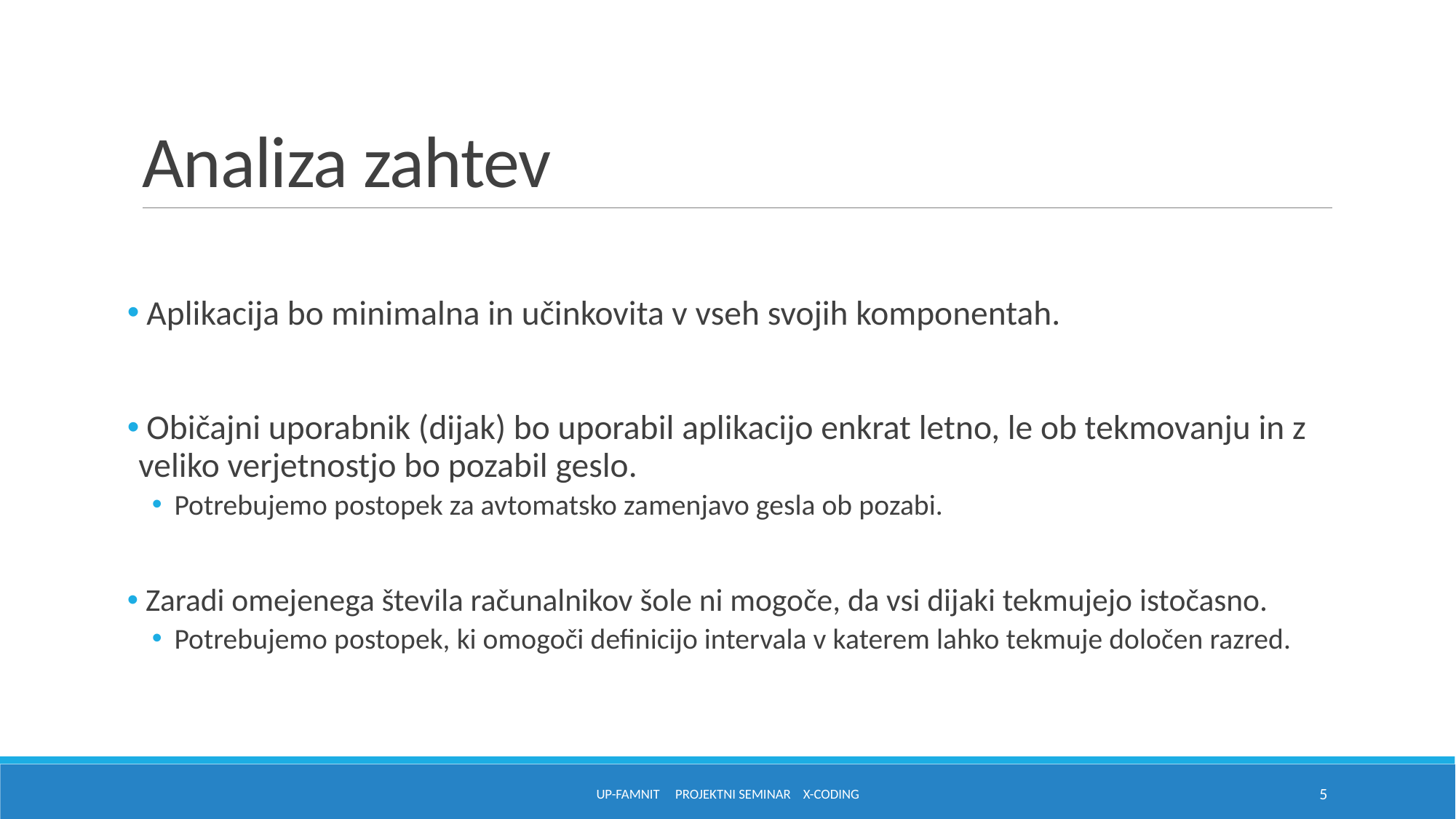

# Analiza zahtev

 Aplikacija bo minimalna in učinkovita v vseh svojih komponentah.

 Običajni uporabnik (dijak) bo uporabil aplikacijo enkrat letno, le ob tekmovanju in z veliko verjetnostjo bo pozabil geslo.
Potrebujemo postopek za avtomatsko zamenjavo gesla ob pozabi.

 Zaradi omejenega števila računalnikov šole ni mogoče, da vsi dijaki tekmujejo istočasno.
Potrebujemo postopek, ki omogoči definicijo intervala v katerem lahko tekmuje določen razred.

UP-FAMNIT     Projektni seminar    X-Coding
5